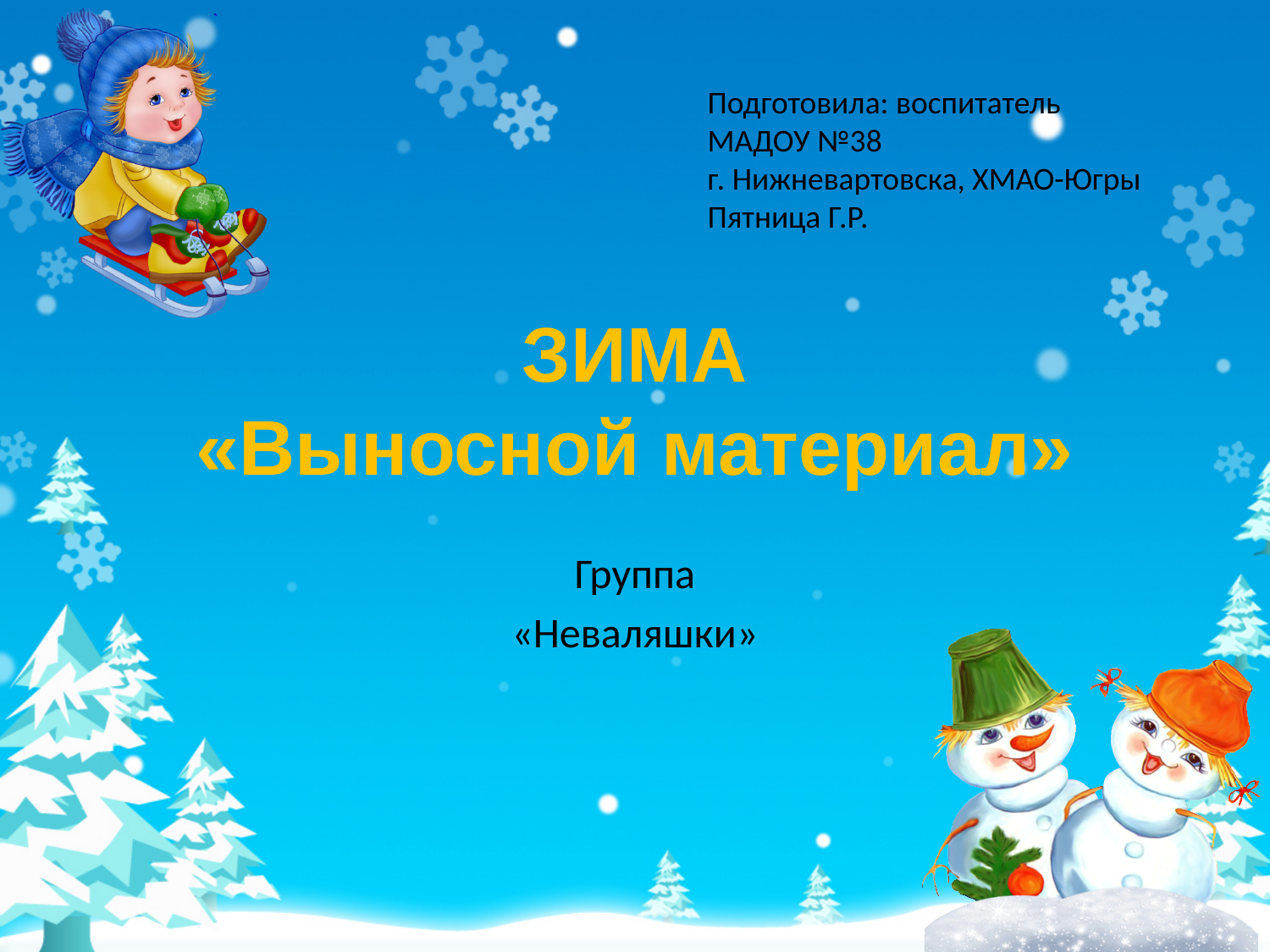

Подготовила: воспитатель МАДОУ №38
г. Нижневартовска, ХМАО-Югры
Пятница Г.Р.
# ЗИМА «Выносной материал»
Группа
«Неваляшки»